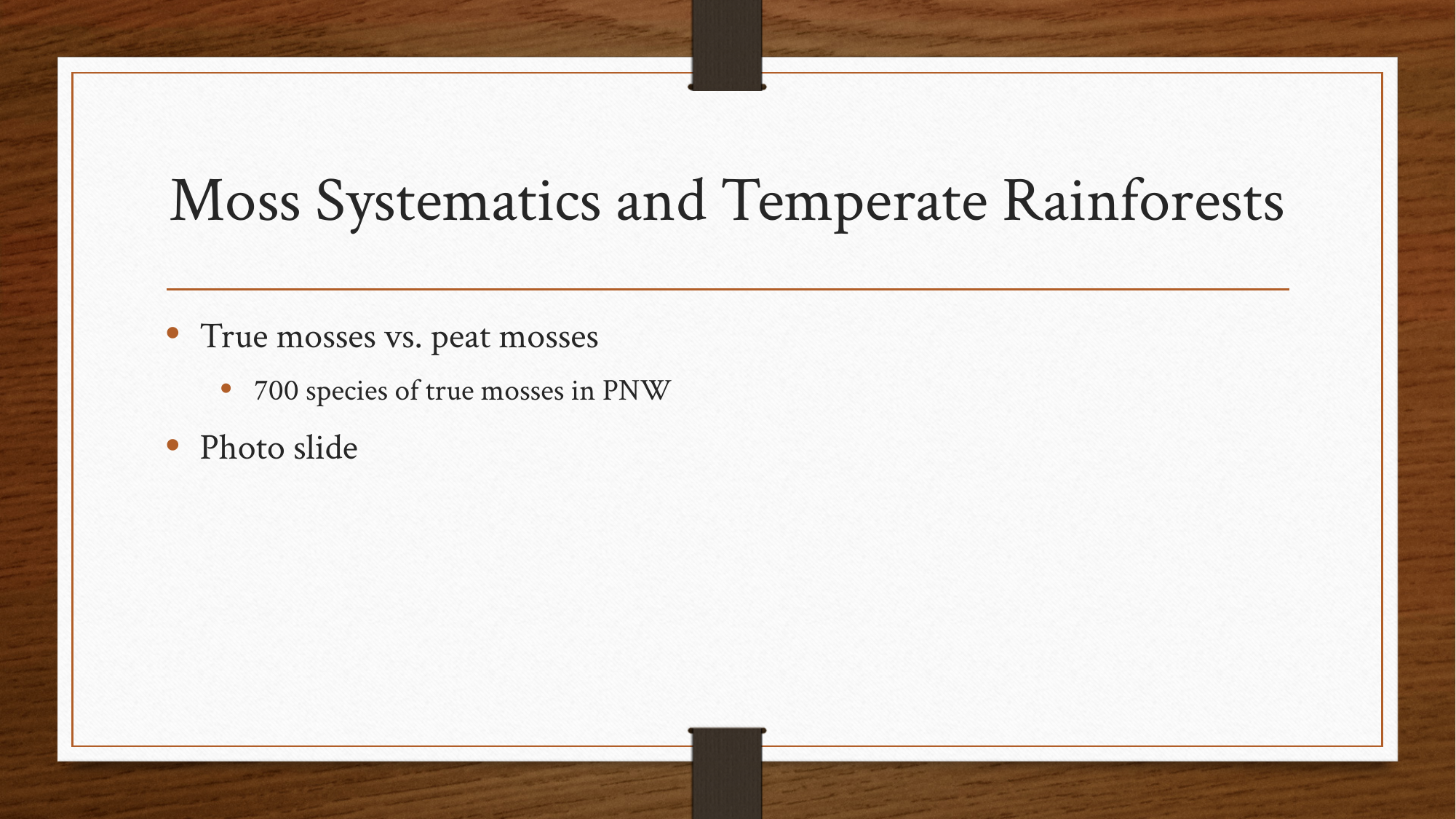

# Moss Systematics and Temperate Rainforests
True mosses vs. peat mosses
700 species of true mosses in PNW
Photo slide